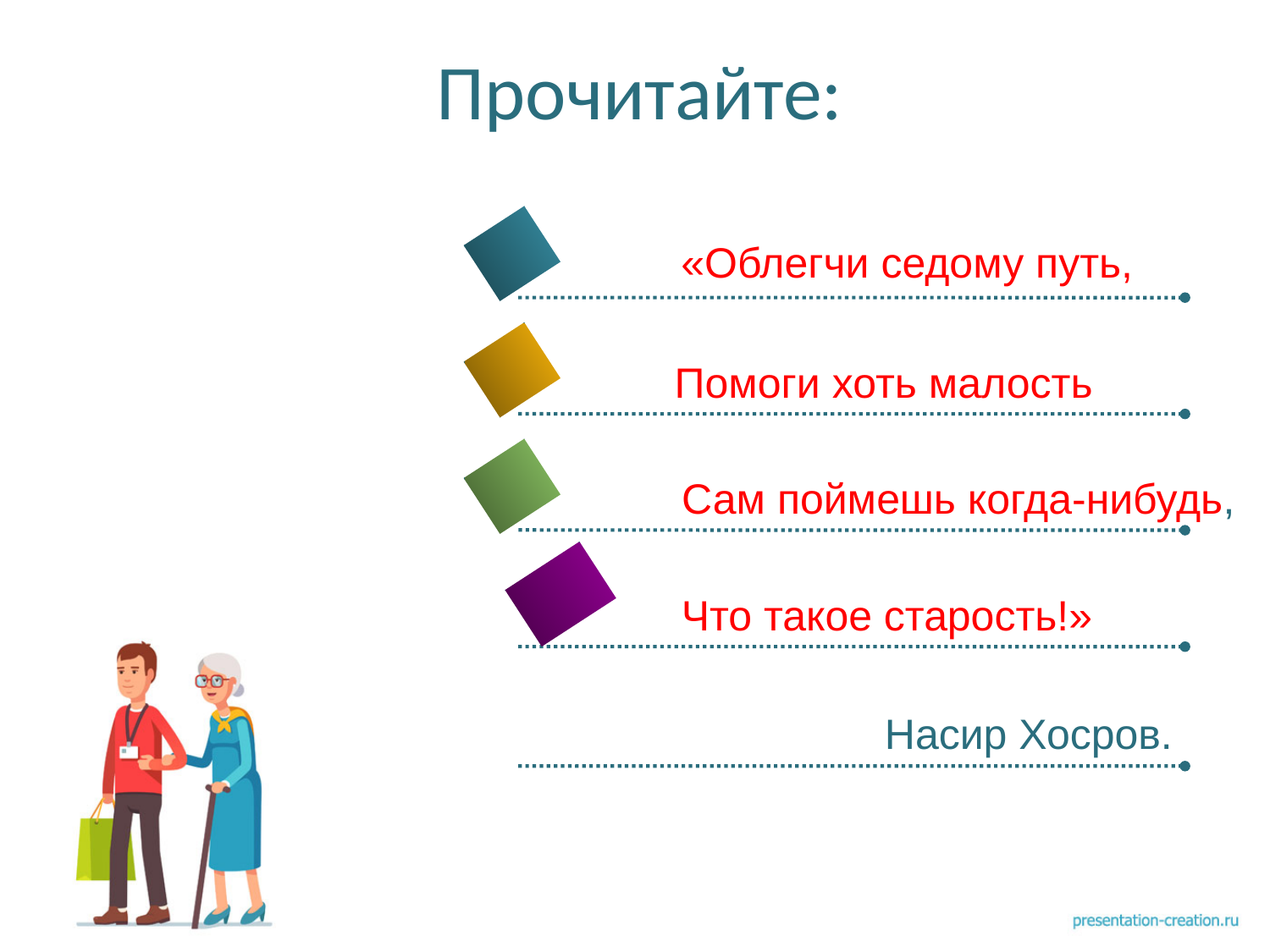

# Прочитайте:

«Облегчи седому путь,

Помоги хоть малость

Сам поймешь когда-нибудь,

4
Что такое старость!»

Насир Хосров.